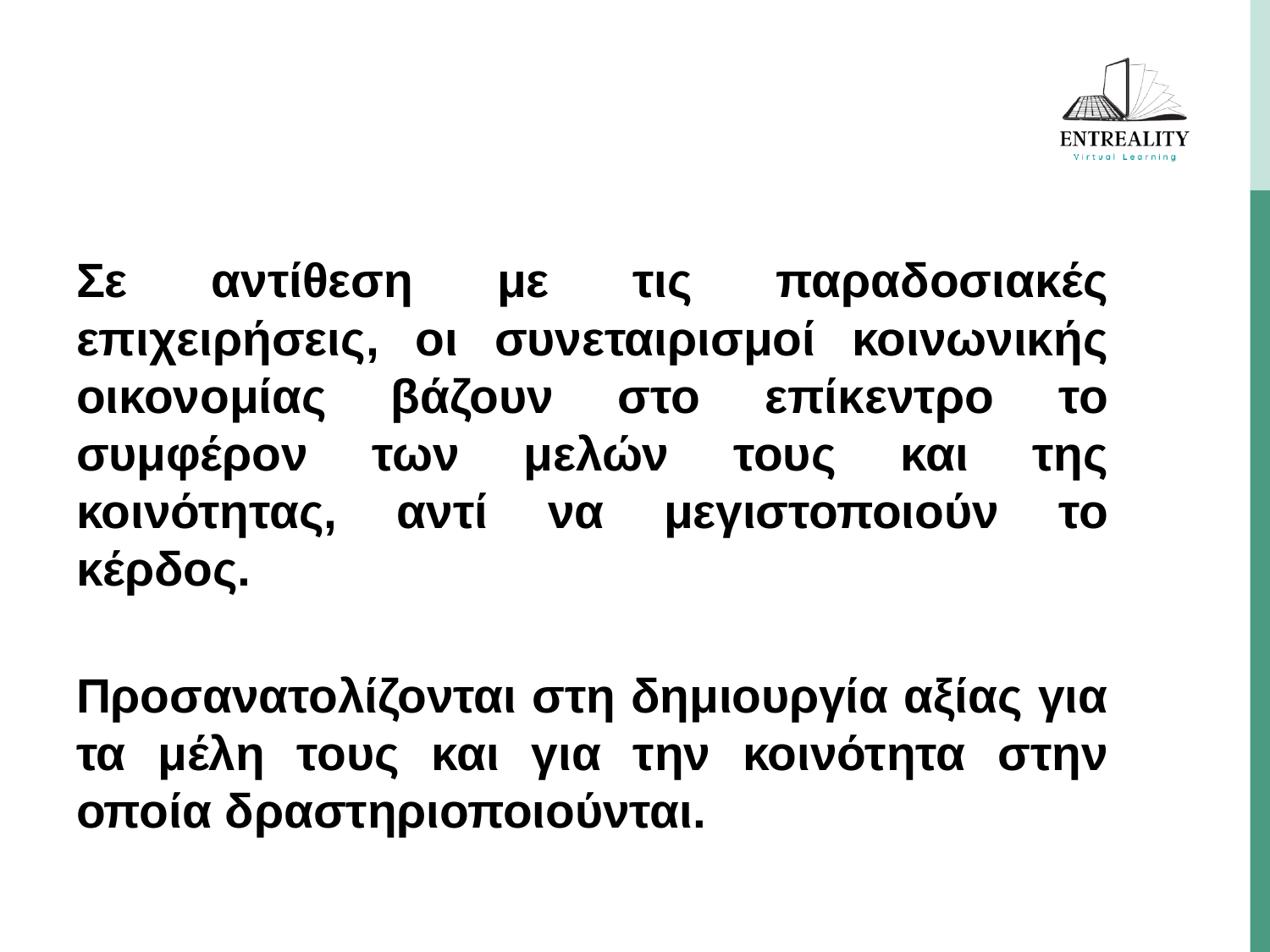

Σε αντίθεση με τις παραδοσιακές επιχειρήσεις, οι συνεταιρισμοί κοινωνικής οικονομίας βάζουν στο επίκεντρο το συμφέρον των μελών τους και της κοινότητας, αντί να μεγιστοποιούν το κέρδος.

Προσανατολίζονται στη δημιουργία αξίας για τα μέλη τους και για την κοινότητα στην οποία δραστηριοποιούνται.